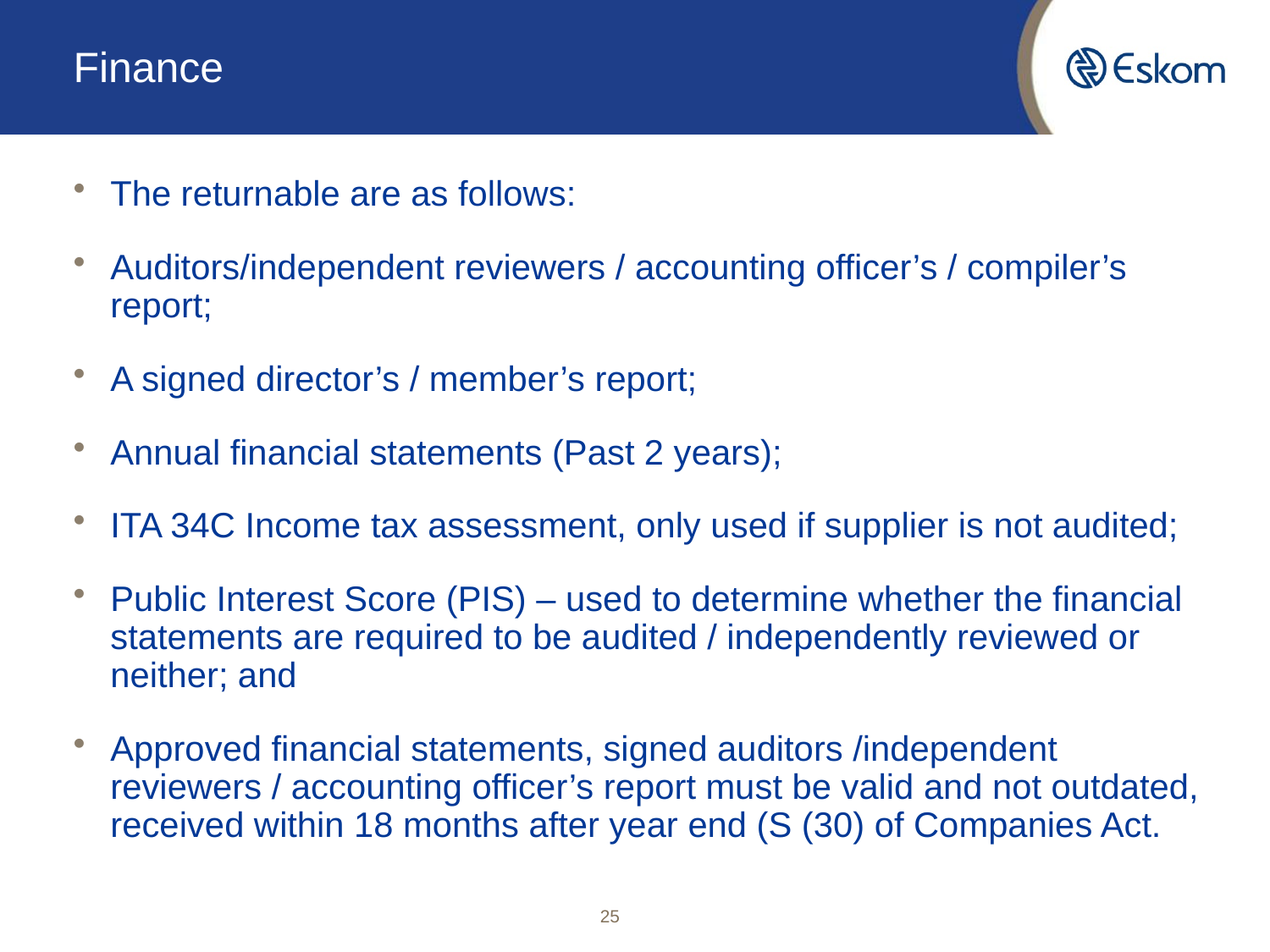

# Finance
The returnable are as follows:
Auditors/independent reviewers / accounting officer’s / compiler’s report;
A signed director’s / member’s report;
Annual financial statements (Past 2 years);
ITA 34C Income tax assessment, only used if supplier is not audited;
Public Interest Score (PIS) – used to determine whether the financial statements are required to be audited / independently reviewed or neither; and
Approved financial statements, signed auditors /independent reviewers / accounting officer’s report must be valid and not outdated, received within 18 months after year end (S (30) of Companies Act.

25